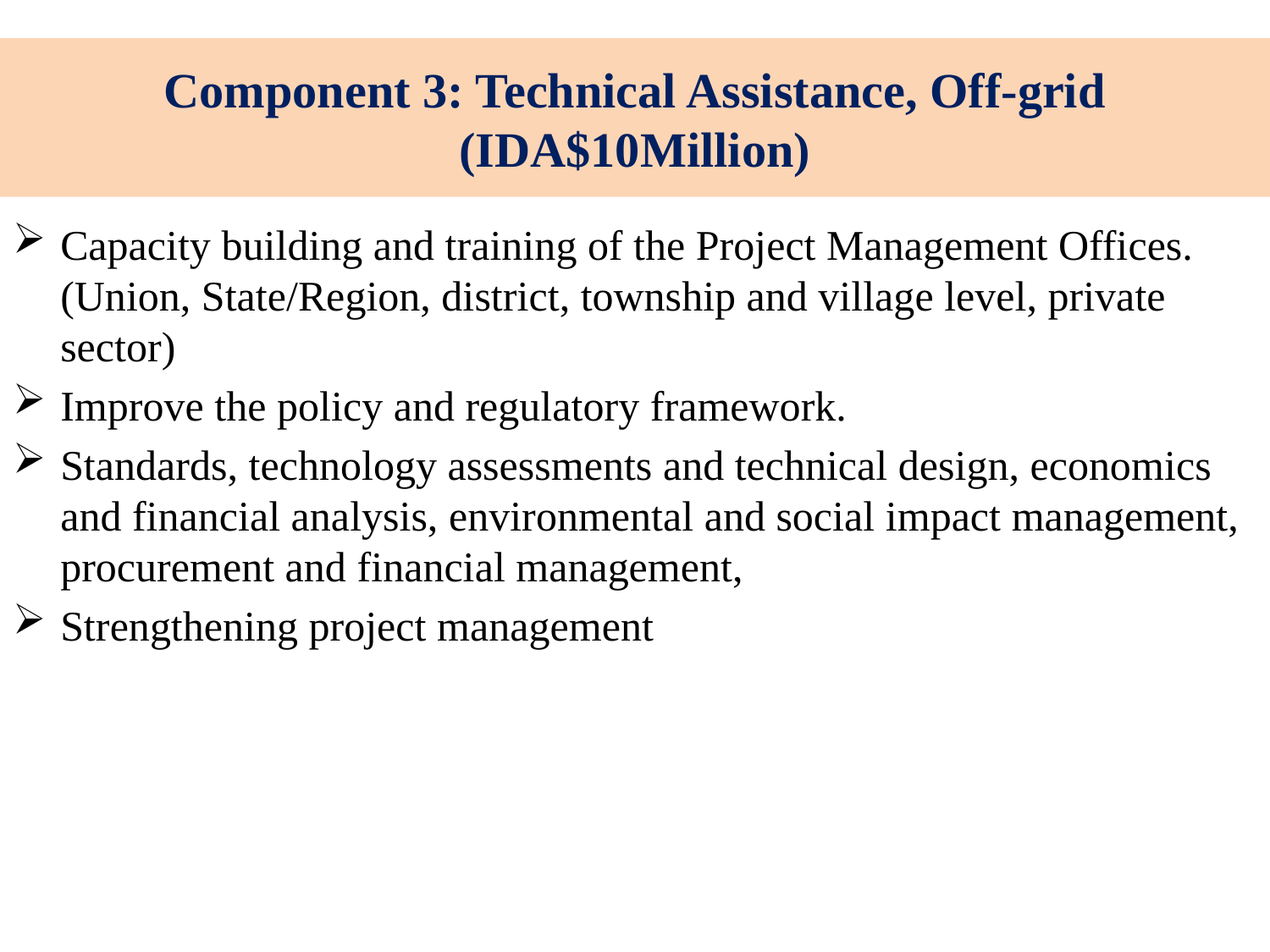

# Component 3: Technical Assistance, Off-grid (IDA$10Million)
Capacity building and training of the Project Management Offices. (Union, State/Region, district, township and village level, private      sector)
Improve the policy and regulatory framework.
Standards, technology assessments and technical design, economics and financial analysis, environmental and social impact management, procurement and financial management,
Strengthening project management